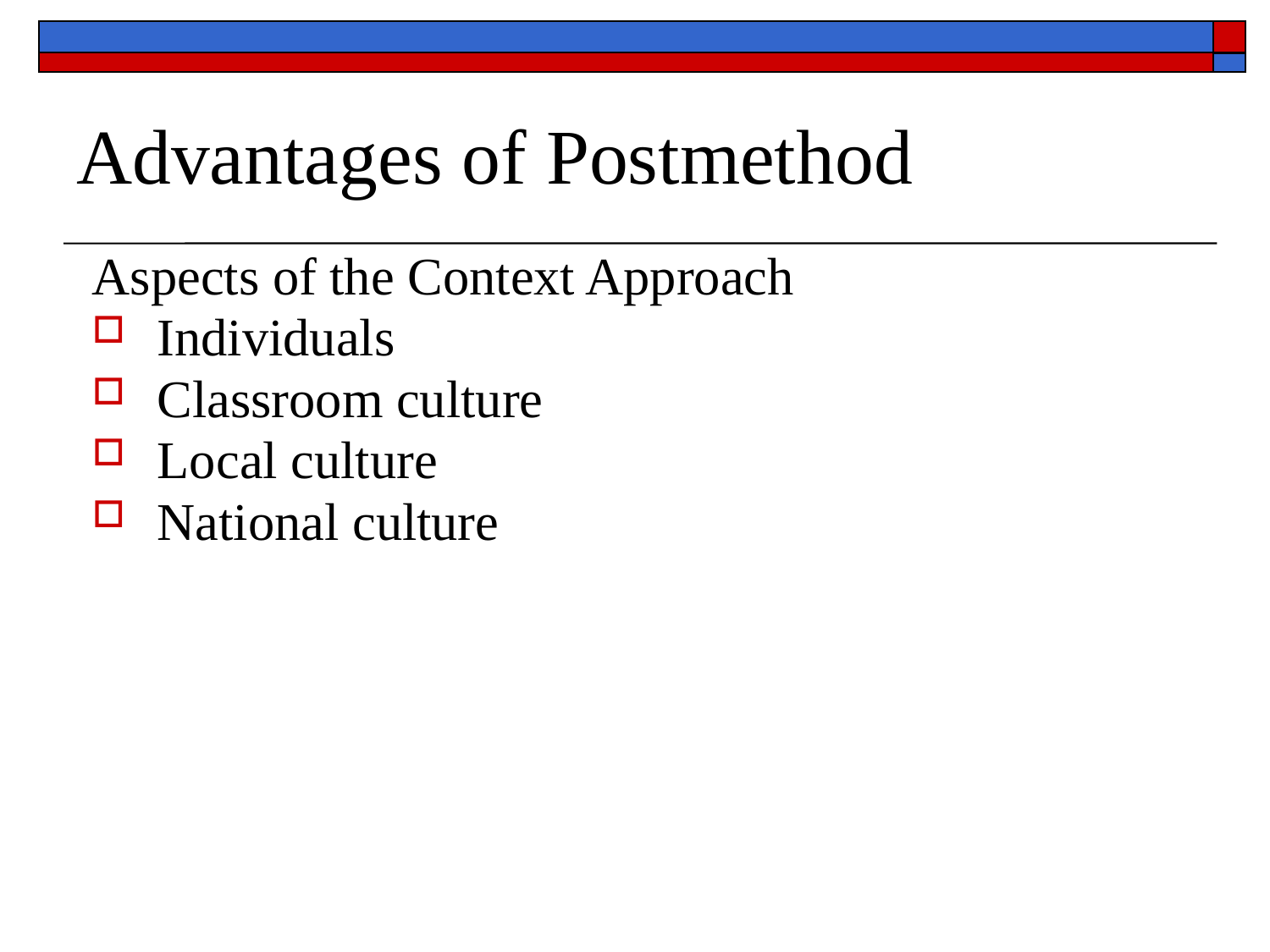

Advantages of Postmethod
Aspects of the Context Approach
Individuals
Classroom culture
Local culture
National culture